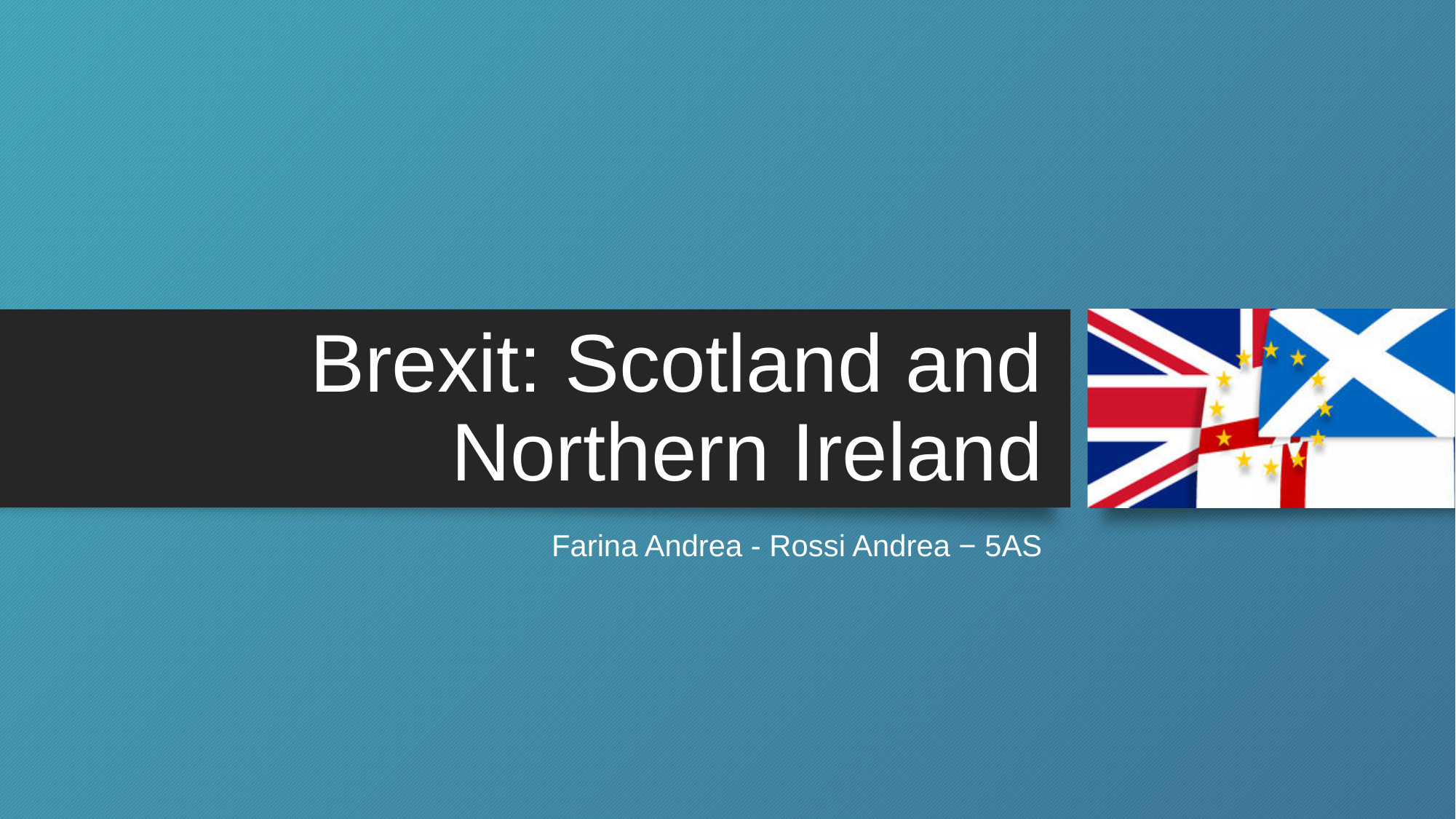

# Brexit: Scotland and Northern Ireland
Farina Andrea - Rossi Andrea − 5AS